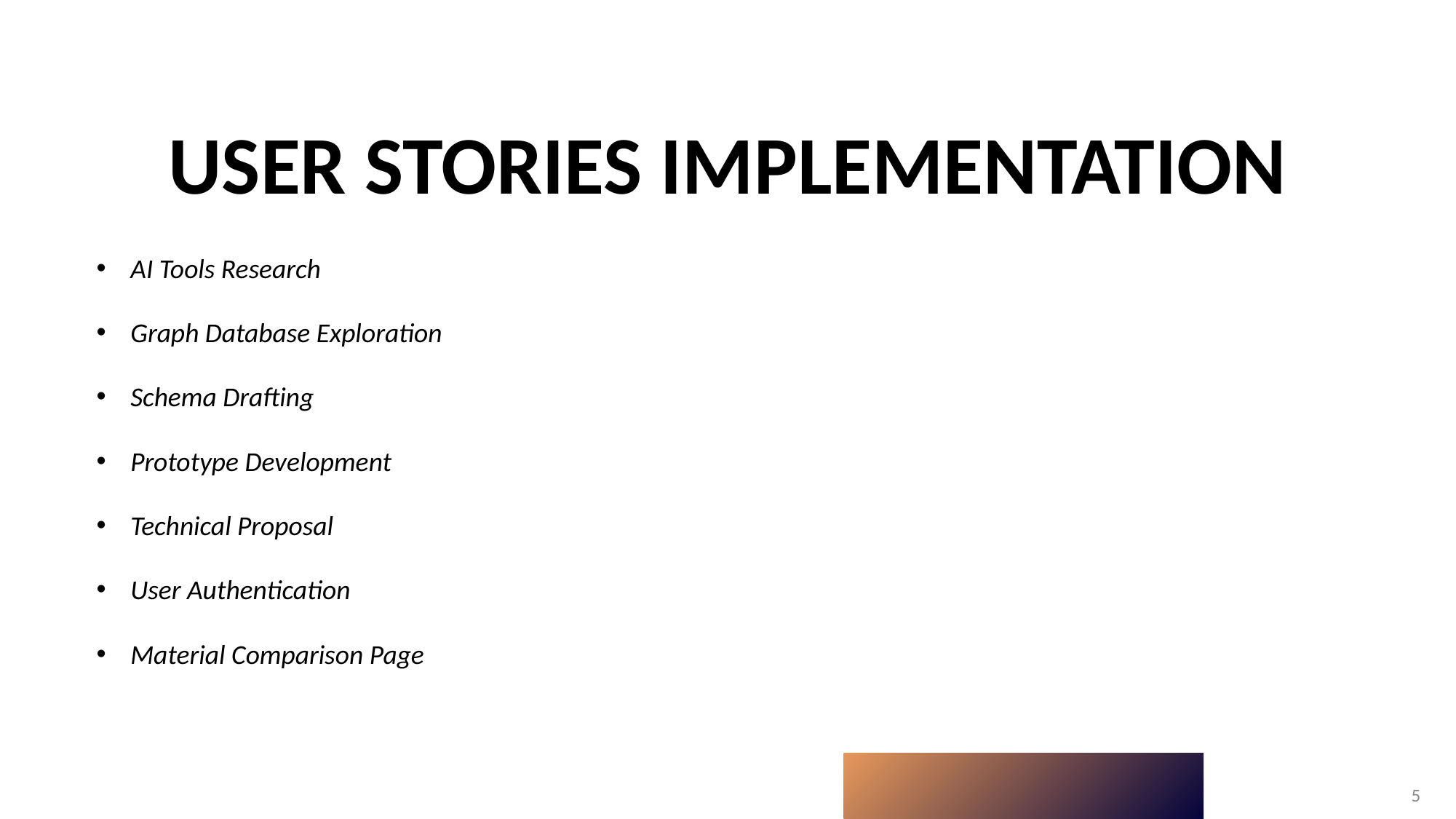

# USER STORIES IMPLEMENTATION
AI Tools Research
Graph Database Exploration
Schema Drafting
Prototype Development
Technical Proposal
User Authentication
Material Comparison Page
5